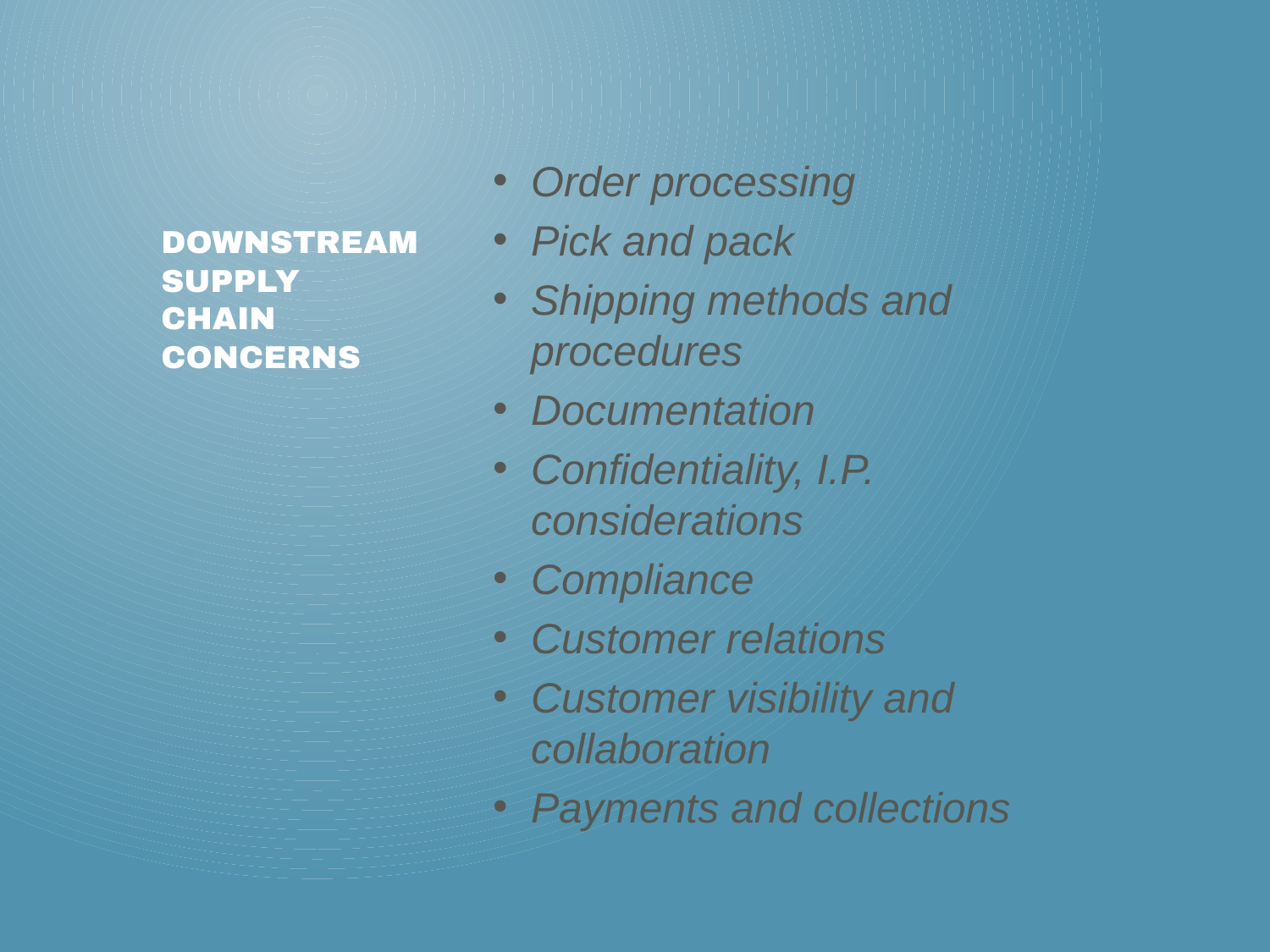

Order processing
Pick and pack
Shipping methods and procedures
Documentation
Confidentiality, I.P. considerations
Compliance
Customer relations
Customer visibility and collaboration
Payments and collections

# Downstream supply chain concerns